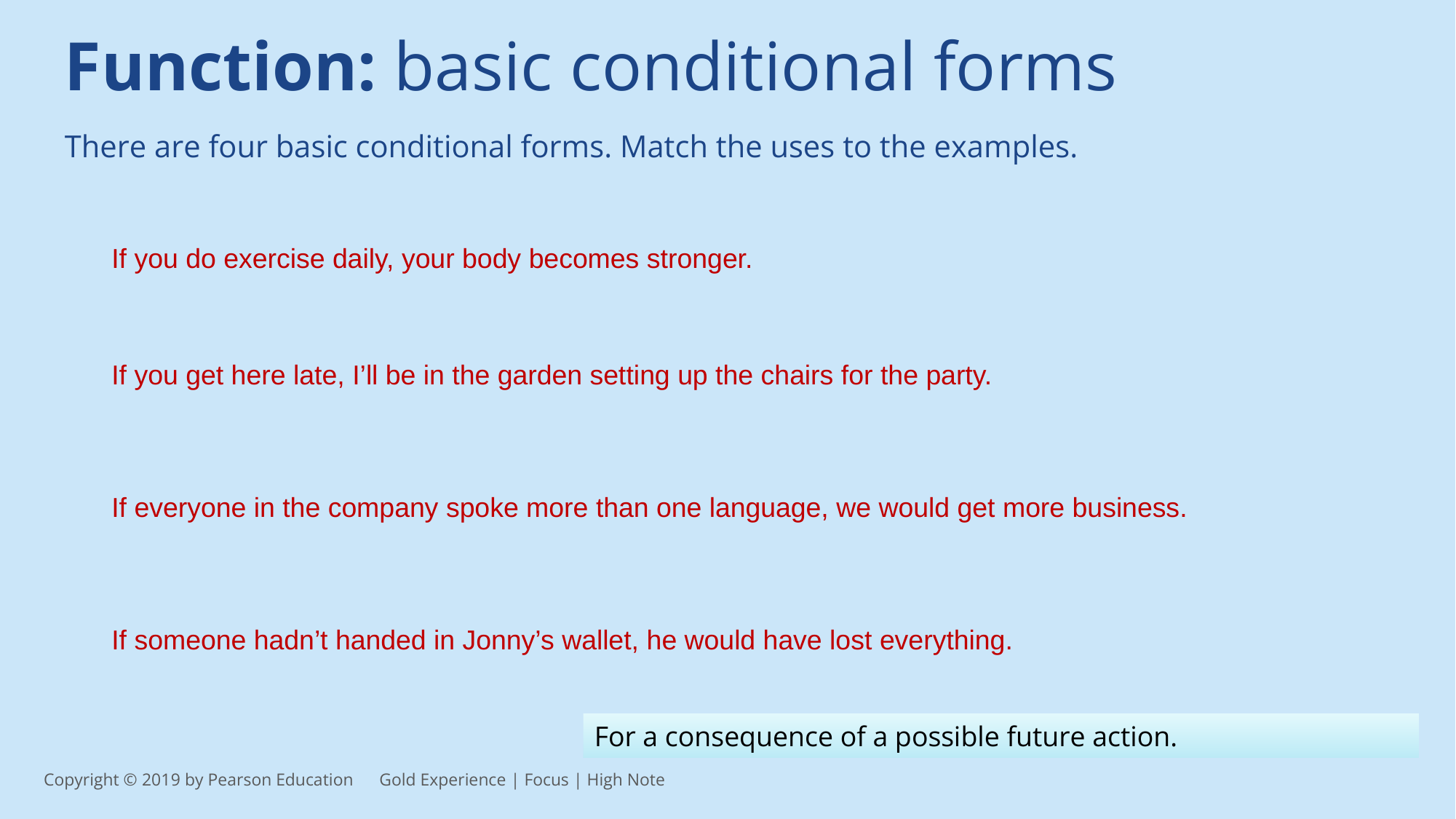

Function: basic conditional forms
There are four basic conditional forms. Match the uses to the examples.
If you do exercise daily, your body becomes stronger.
If you get here late, I’ll be in the garden setting up the chairs for the party.
If everyone in the company spoke more than one language, we would get more business.
If someone hadn’t handed in Jonny’s wallet, he would have lost everything.
For hypothetical situations in the present.
For hypothetical situations in the past.
For general truths or consequences.
For a consequence of a possible future action.
Copyright © 2019 by Pearson Education      Gold Experience | Focus | High Note